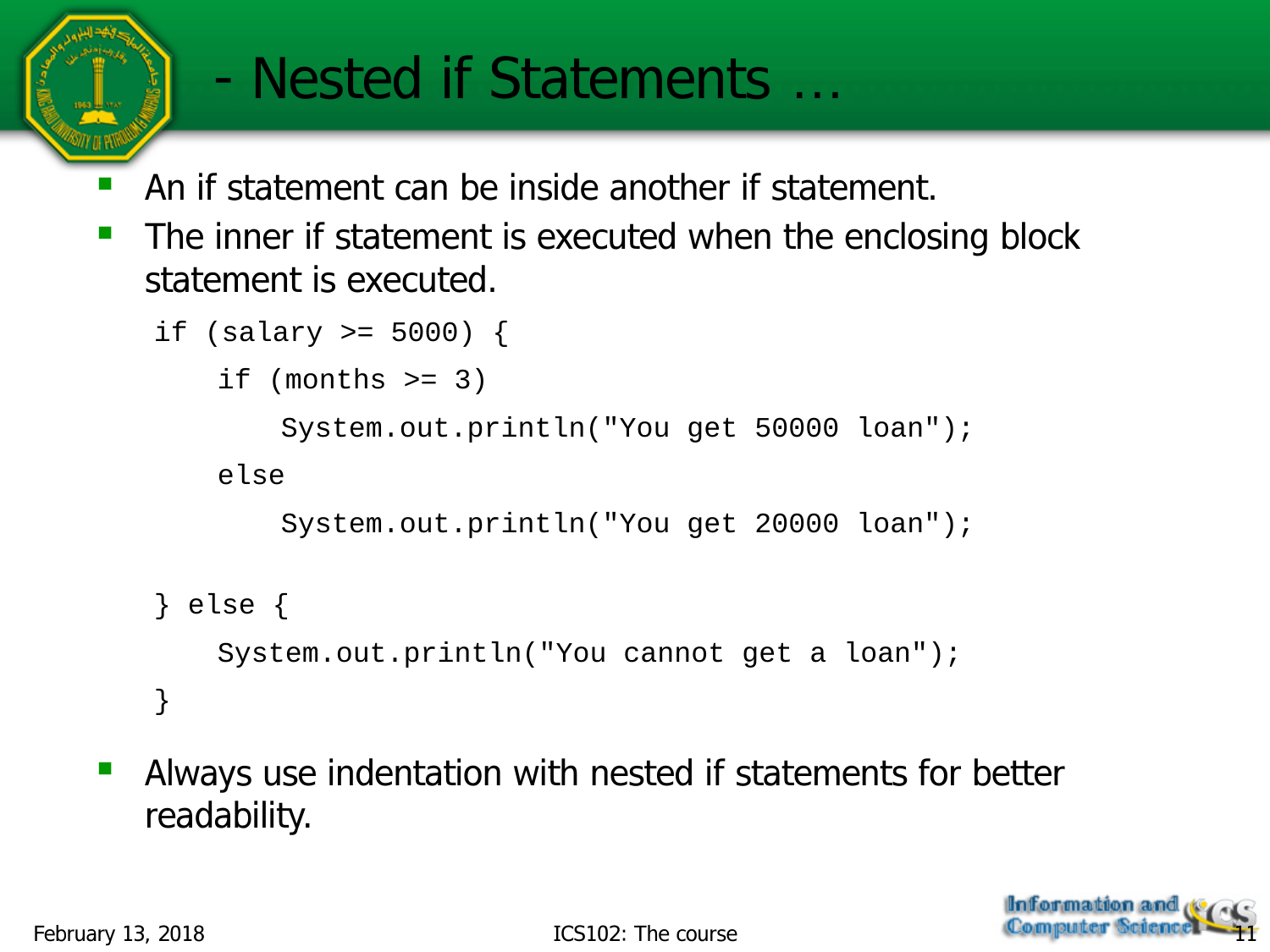

- Nested if Statements …
An if statement can be inside another if statement.
The inner if statement is executed when the enclosing block statement is executed.

Always use indentation with nested if statements for better readability.

if (salary >= 5000) {
	if (months >= 3)
		System.out.println("You get 50000 loan");
	else
		System.out.println("You get 20000 loan");
} else {
	System.out.println("You cannot get a loan");
}
February 13, 2018
ICS102: The course
11